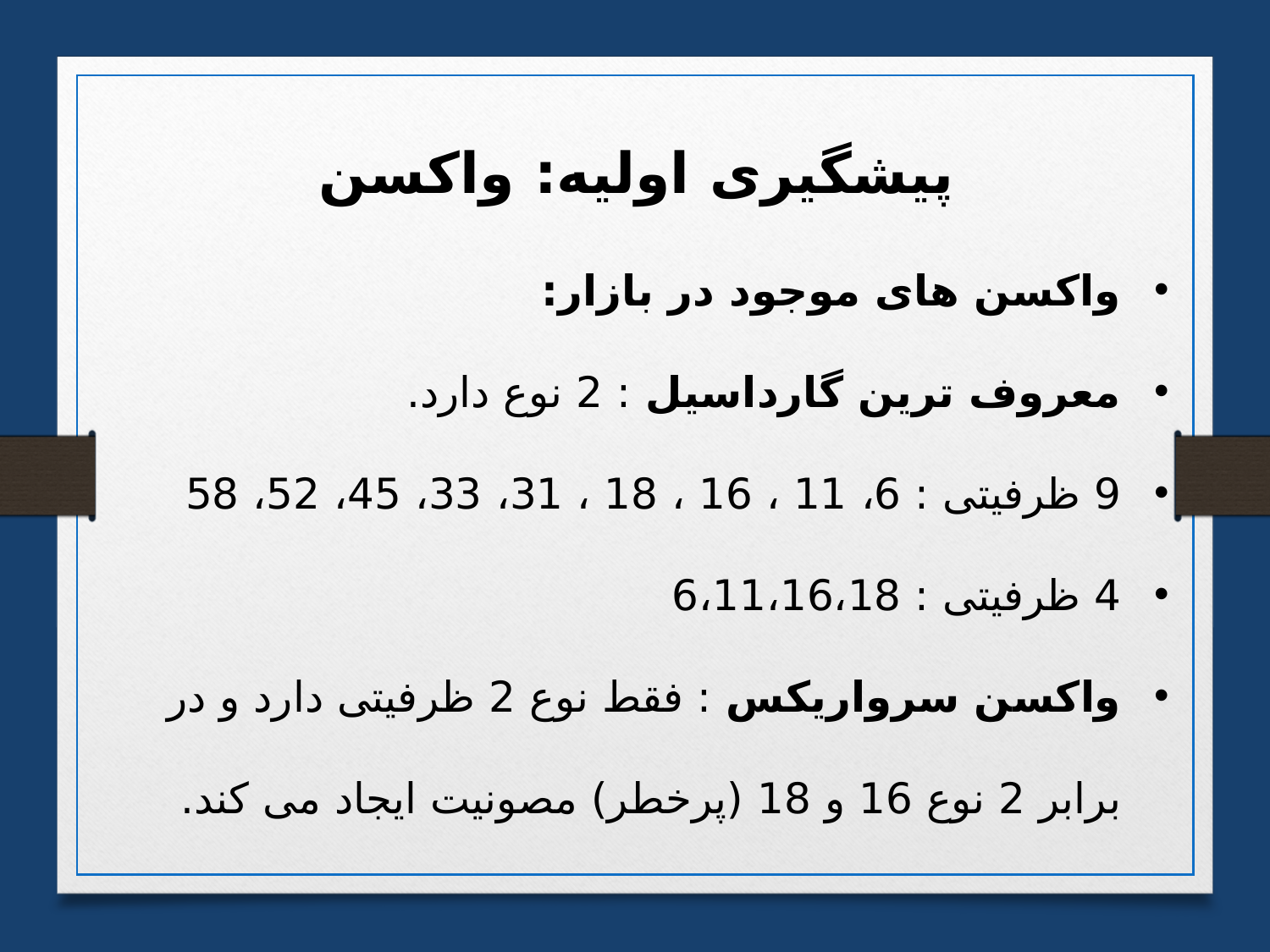

پیشگیری اولیه: واکسن
واکسن های موجود در بازار:
معروف ترین گارداسیل : 2 نوع دارد.
9 ظرفیتی : 6، 11 ، 16 ، 18 ، 31، 33، 45، 52، 58
4 ظرفیتی : 6،11،16،18
واکسن سرواریکس : فقط نوع 2 ظرفیتی دارد و در برابر 2 نوع 16 و 18 (پرخطر) مصونیت ایجاد می کند.